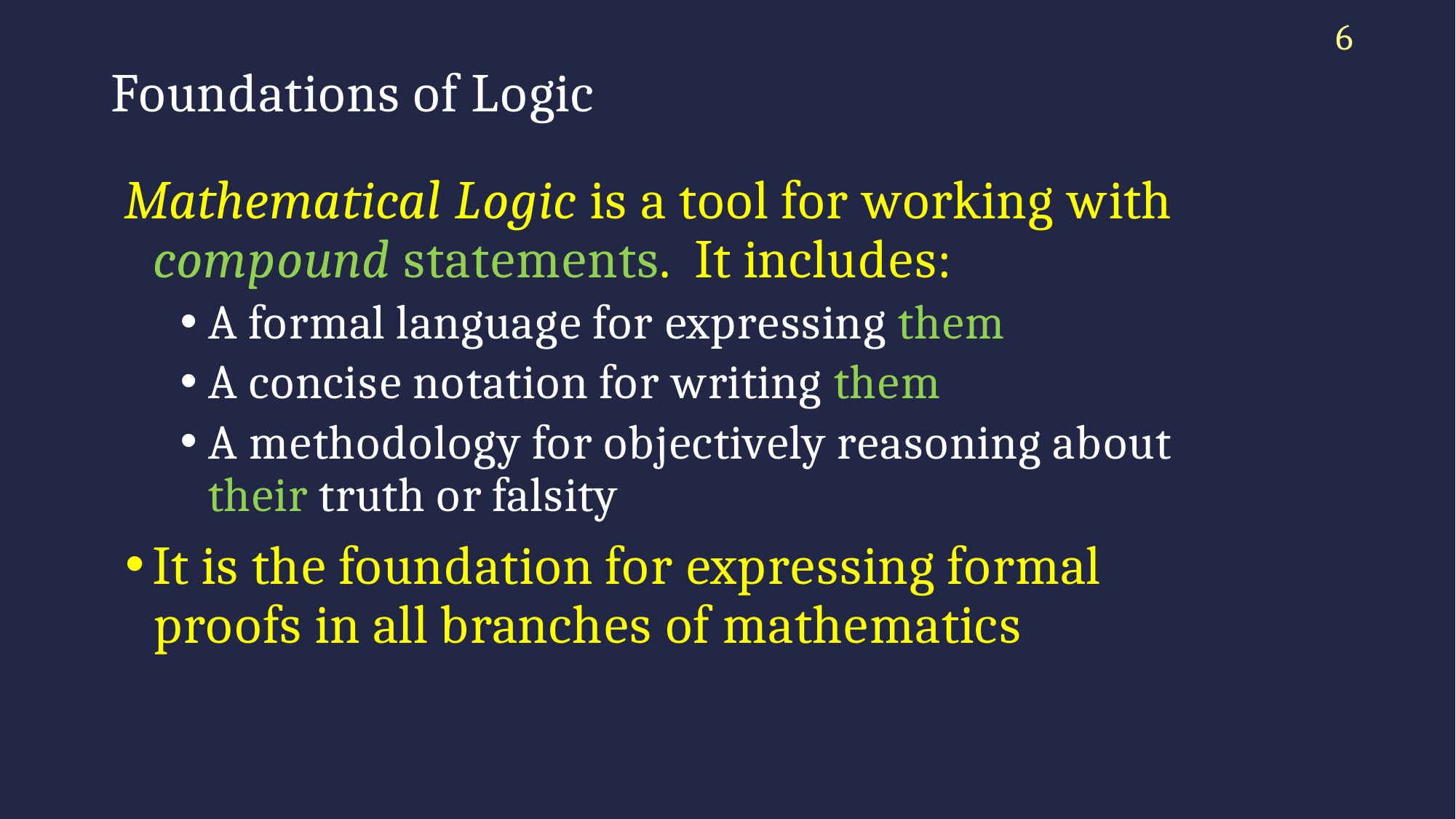

6
# Foundations of Logic
Mathematical Logic is a tool for working with compound statements.  It includes:
A formal language for expressing them
A concise notation for writing them
A methodology for objectively reasoning about their truth or falsity
It is the foundation for expressing formal proofs in all branches of mathematics